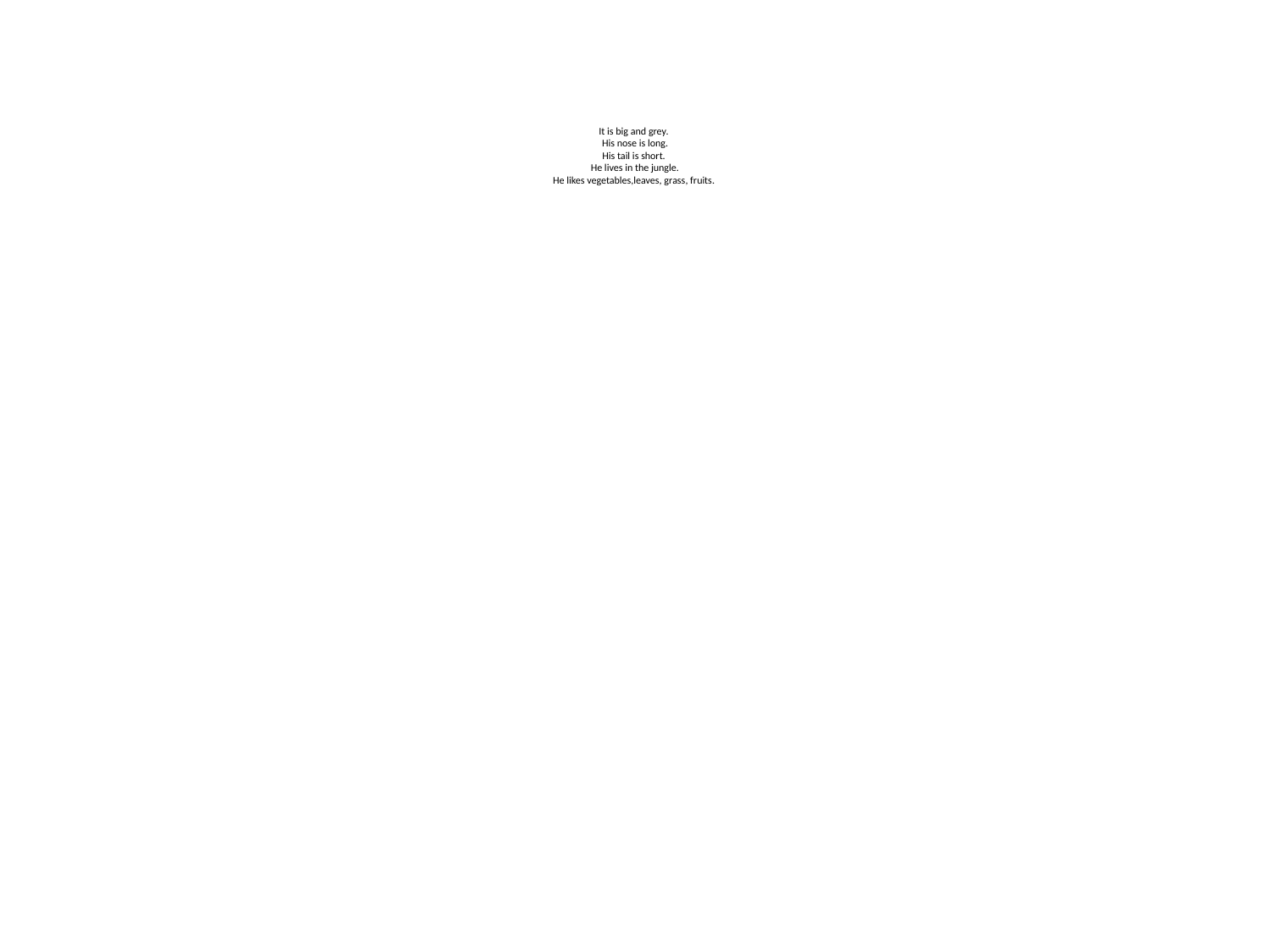

# It is big and grey. His nose is long. His tail is short. He lives in the jungle. He likes vegetables,leaves, grass, fruits.